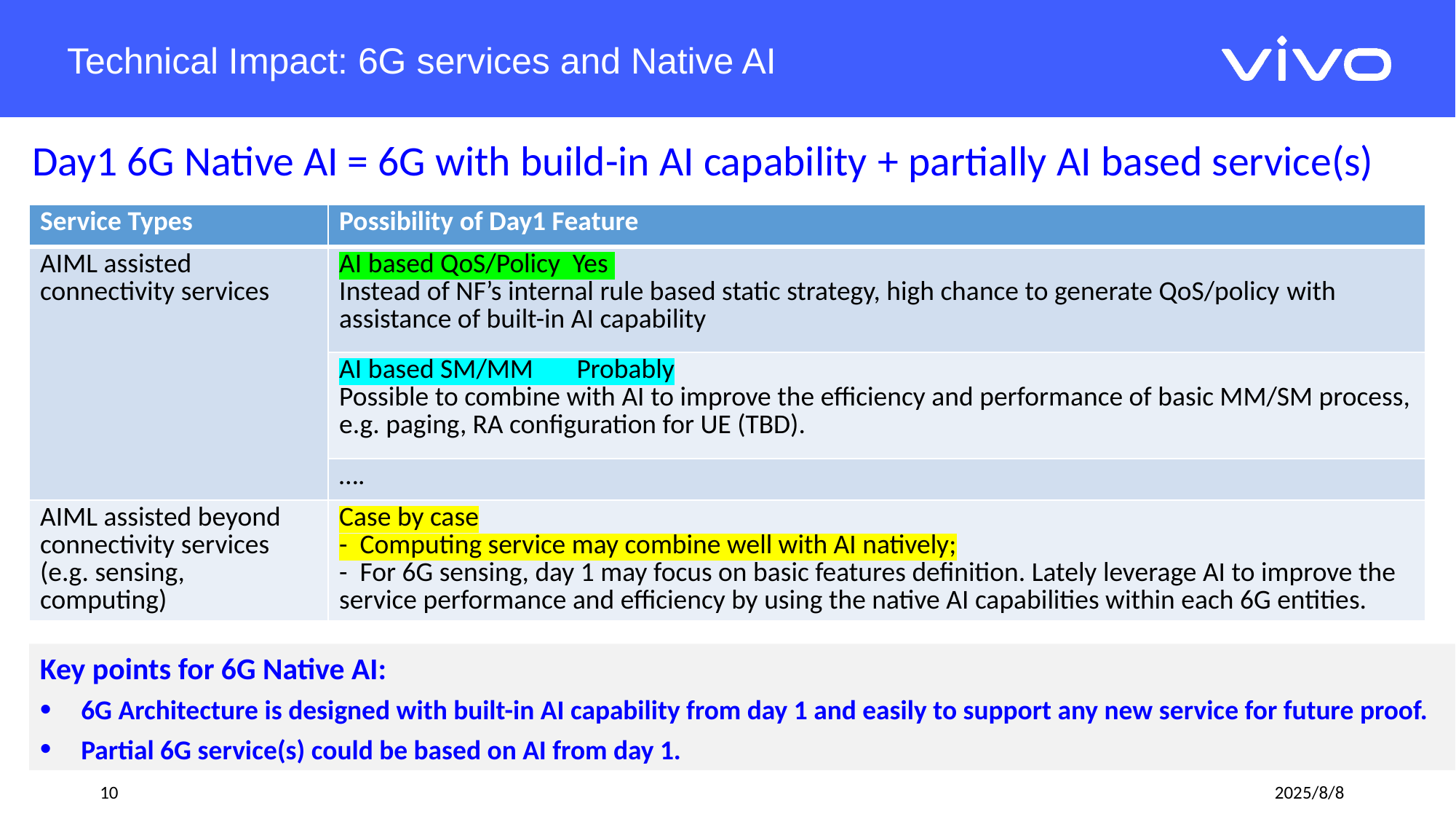

Technical Impact: 6G services and Native AI
Day1 6G Native AI = 6G with build-in AI capability + partially AI based service(s)
| Service Types | Possibility of Day1 Feature |
| --- | --- |
| AIML assisted connectivity services | AI based QoS/Policy Yes Instead of NF’s internal rule based static strategy, high chance to generate QoS/policy with assistance of built-in AI capability |
|  | AI based SM/MM Probably Possible to combine with AI to improve the efficiency and performance of basic MM/SM process, e.g. paging, RA configuration for UE (TBD). |
|  | …. |
| AIML assisted beyond connectivity services (e.g. sensing, computing) | Case by case - Computing service may combine well with AI natively; - For 6G sensing, day 1 may focus on basic features definition. Lately leverage AI to improve the service performance and efficiency by using the native AI capabilities within each 6G entities. |
Key points for 6G Native AI:
6G Architecture is designed with built-in AI capability from day 1 and easily to support any new service for future proof.
Partial 6G service(s) could be based on AI from day 1.